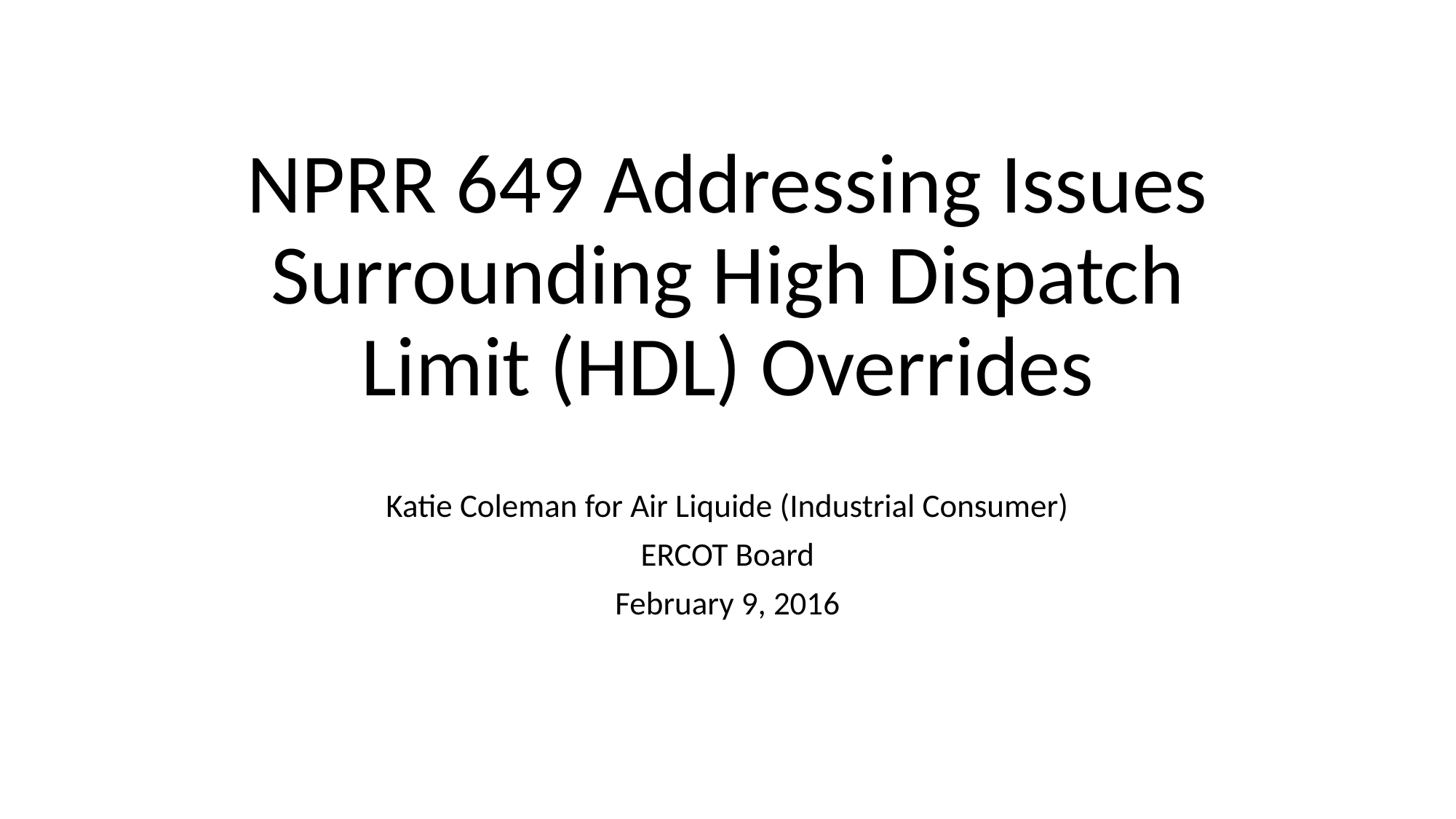

# NPRR 649 Addressing Issues Surrounding High Dispatch Limit (HDL) Overrides

Katie Coleman for Air Liquide (Industrial Consumer)
ERCOT Board
February 9, 2016